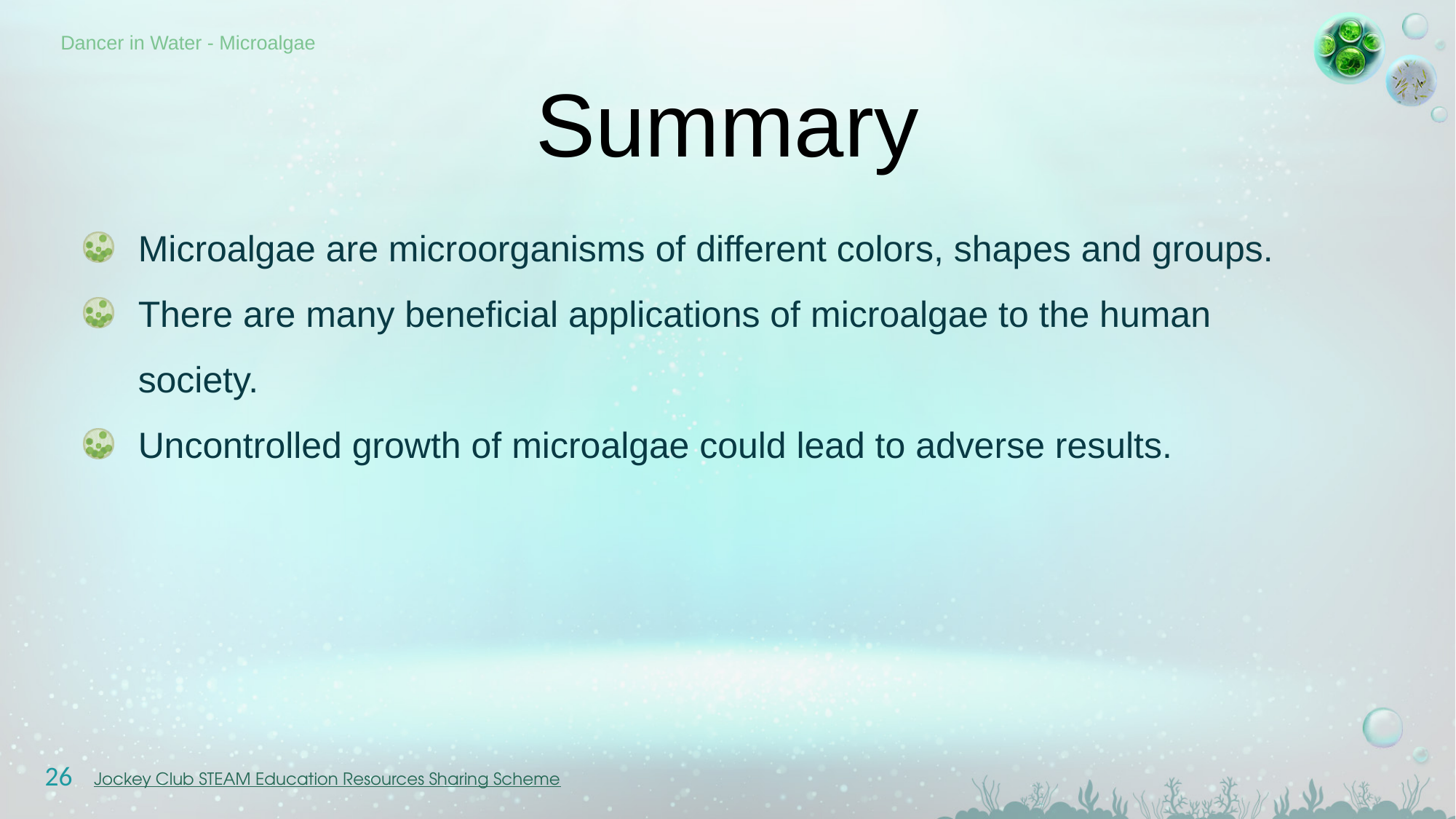

Summary
Microalgae are microorganisms of different colors, shapes and groups.
There are many beneficial applications of microalgae to the human society.
Uncontrolled growth of microalgae could lead to adverse results.
26